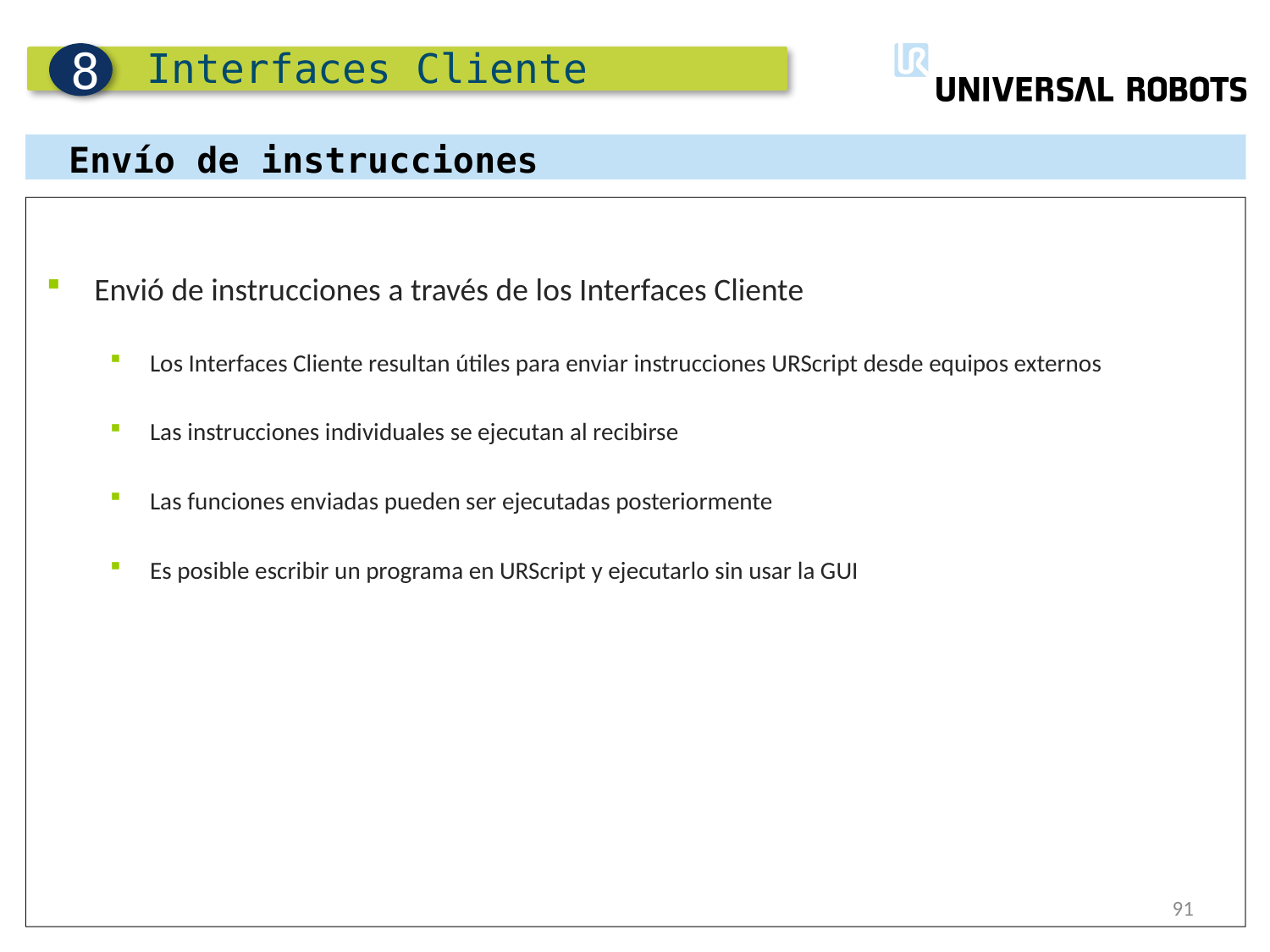

Interfaces Cliente

8
Envío de instrucciones

Envió de instrucciones a través de los Interfaces Cliente

Los Interfaces Cliente resultan útiles para enviar instrucciones URScript desde equipos externos

Las instrucciones individuales se ejecutan al recibirse

Las funciones enviadas pueden ser ejecutadas posteriormente

Es posible escribir un programa en URScript y ejecutarlo sin usar la GUI

91